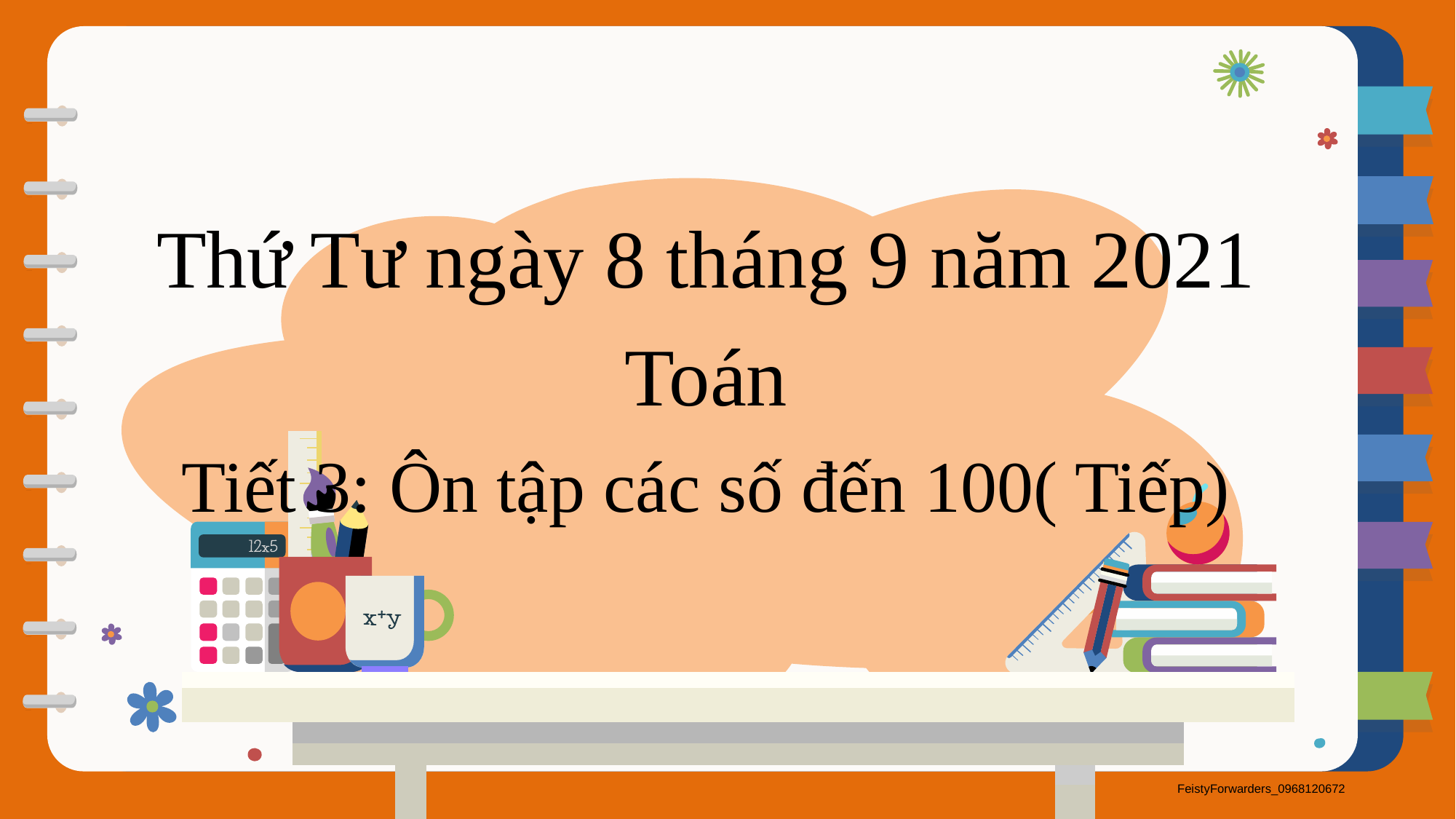

Thứ Tư ngày 8 tháng 9 năm 2021
Toán
Tiết 3: Ôn tập các số đến 100( Tiếp)